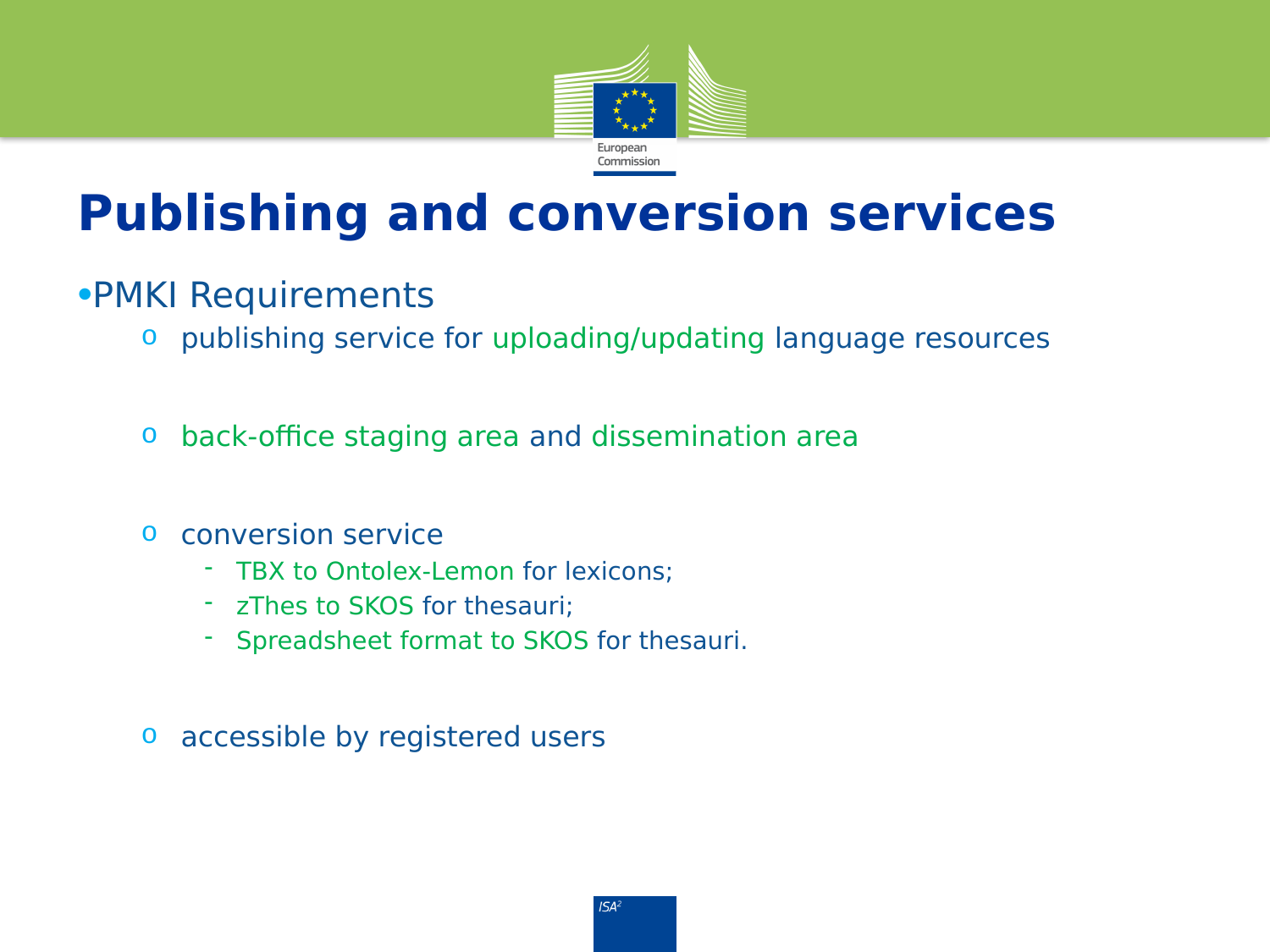

# Publishing and conversion services
PMKI Requirements
publishing service for uploading/updating language resources

back-office staging area and dissemination area

conversion service
TBX to Ontolex-Lemon for lexicons;
zThes to SKOS for thesauri;
Spreadsheet format to SKOS for thesauri.

accessible by registered users